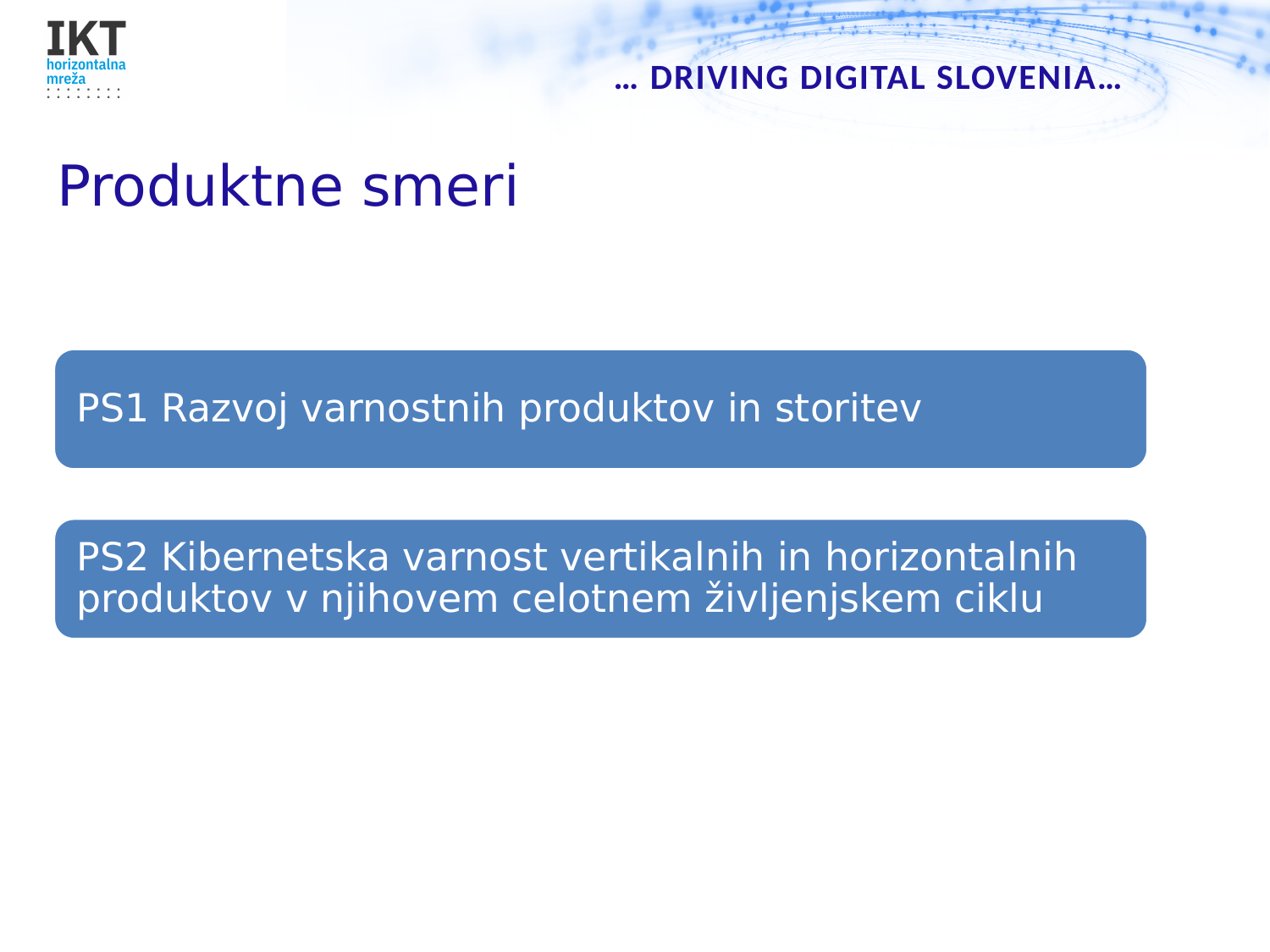

# Produktne smeri
PS1 Razvoj varnostnih produktov in storitev
PS2 Kibernetska varnost vertikalnih in horizontalnih produktov v njihovem celotnem življenjskem ciklu